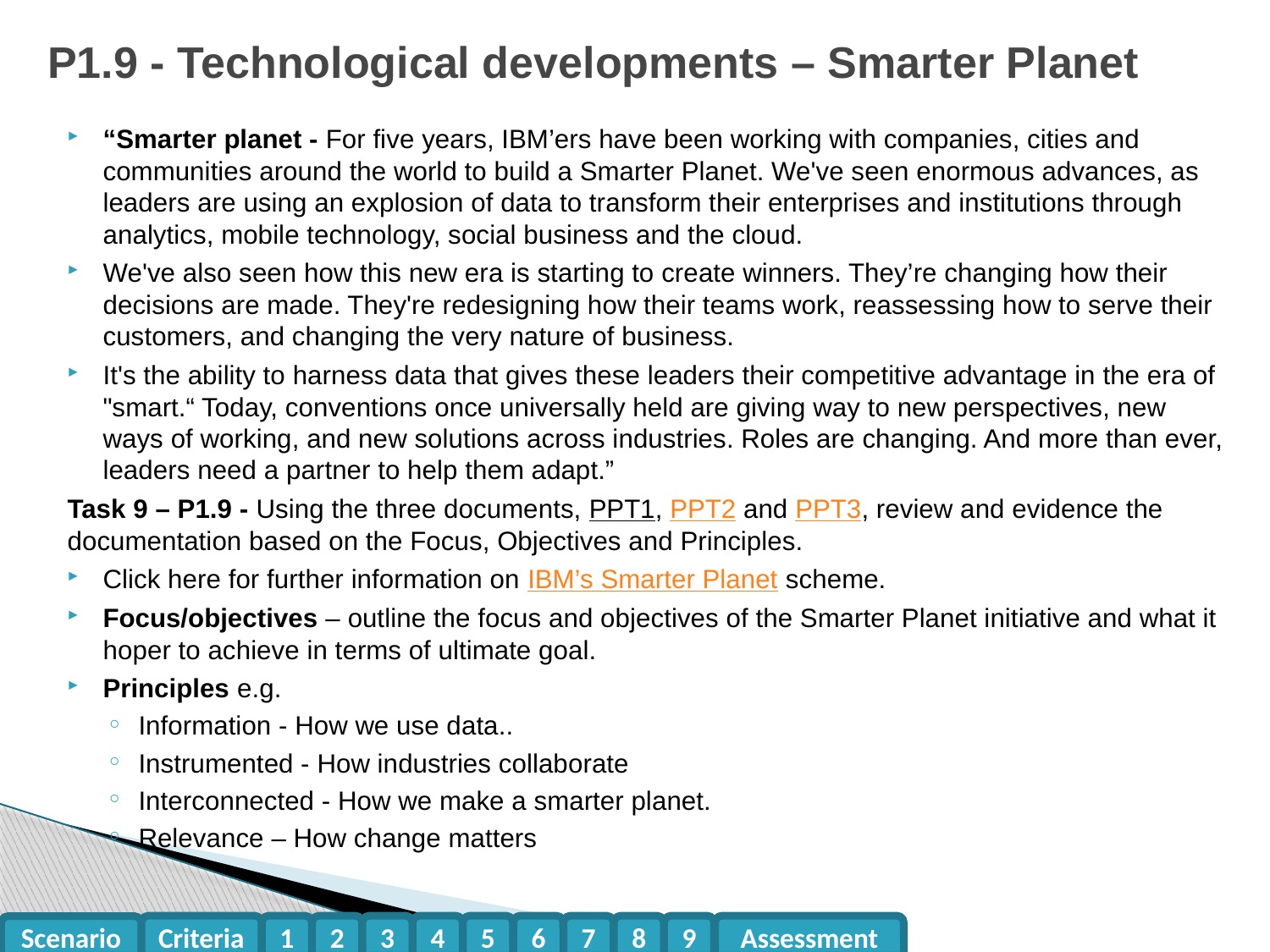

# P1.9 - Technological developments – Smarter Planet
“Smarter planet - For five years, IBM’ers have been working with companies, cities and communities around the world to build a Smarter Planet. We've seen enormous advances, as leaders are using an explosion of data to transform their enterprises and institutions through analytics, mobile technology, social business and the cloud.
We've also seen how this new era is starting to create winners. They’re changing how their decisions are made. They're redesigning how their teams work, reassessing how to serve their customers, and changing the very nature of business.
It's the ability to harness data that gives these leaders their competitive advantage in the era of "smart.“ Today, conventions once universally held are giving way to new perspectives, new ways of working, and new solutions across industries. Roles are changing. And more than ever, leaders need a partner to help them adapt.”
Task 9 – P1.9 - Using the three documents, PPT1, PPT2 and PPT3, review and evidence the documentation based on the Focus, Objectives and Principles.
Click here for further information on IBM’s Smarter Planet scheme.
Focus/objectives – outline the focus and objectives of the Smarter Planet initiative and what it hoper to achieve in terms of ultimate goal.
Principles e.g.
Information - How we use data..
Instrumented - How industries collaborate
Interconnected - How we make a smarter planet.
Relevance – How change matters